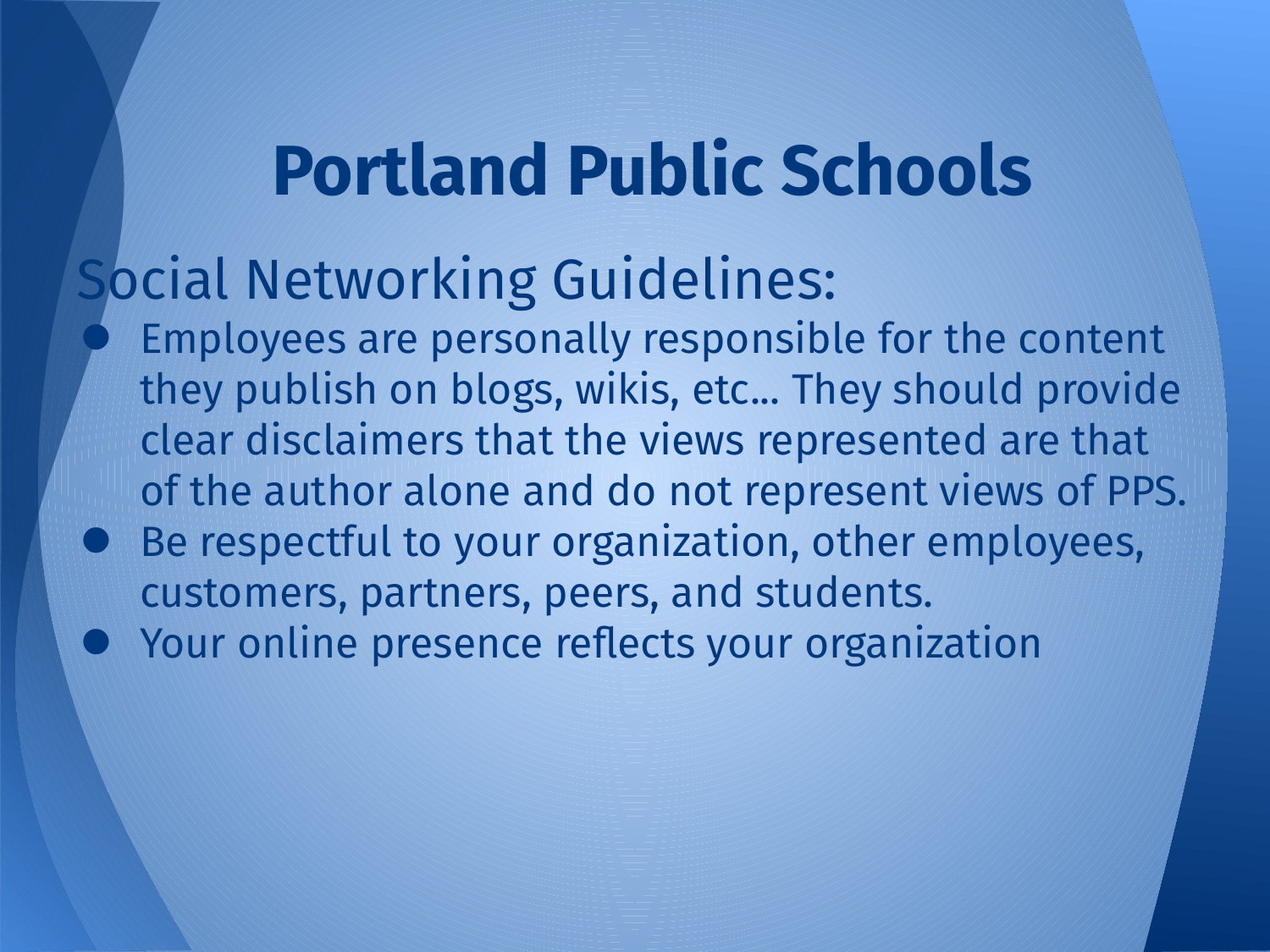

# Portland Public Schools
Social Networking Guidelines:
Employees are personally responsible for the content they publish on blogs, wikis, etc... They should provide clear disclaimers that the views represented are that of the author alone and do not represent views of PPS.
Be respectful to your organization, other employees, customers, partners, peers, and students.
Your online presence reflects your organization